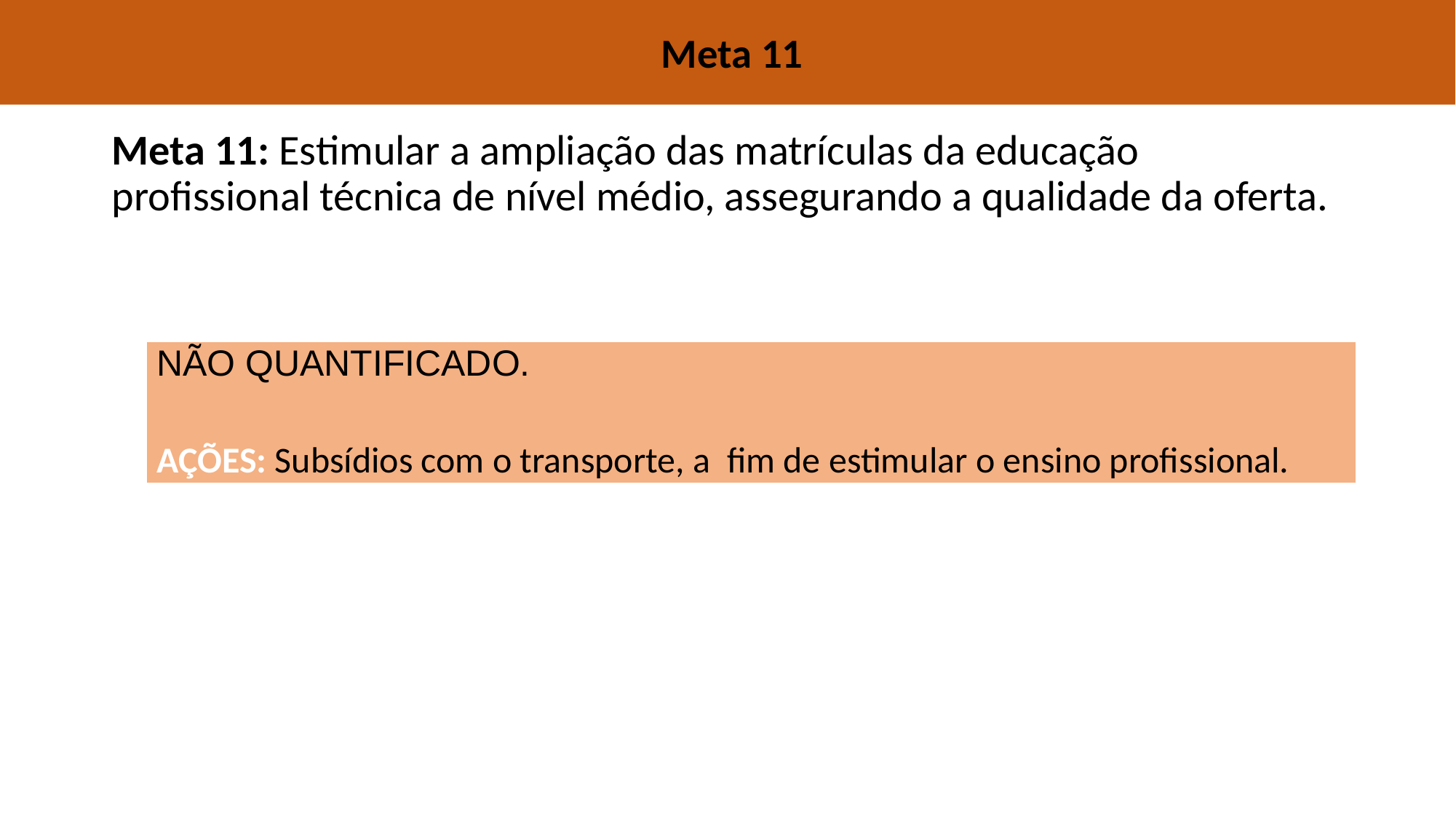

# Meta 11
Meta 11: Estimular a ampliação das matrículas da educação profissional técnica de nível médio, assegurando a qualidade da oferta.

| NÃO QUANTIFICADO. AÇÕES: Subsídios com o transporte, a fim de estimular o ensino profissional. |
| --- |